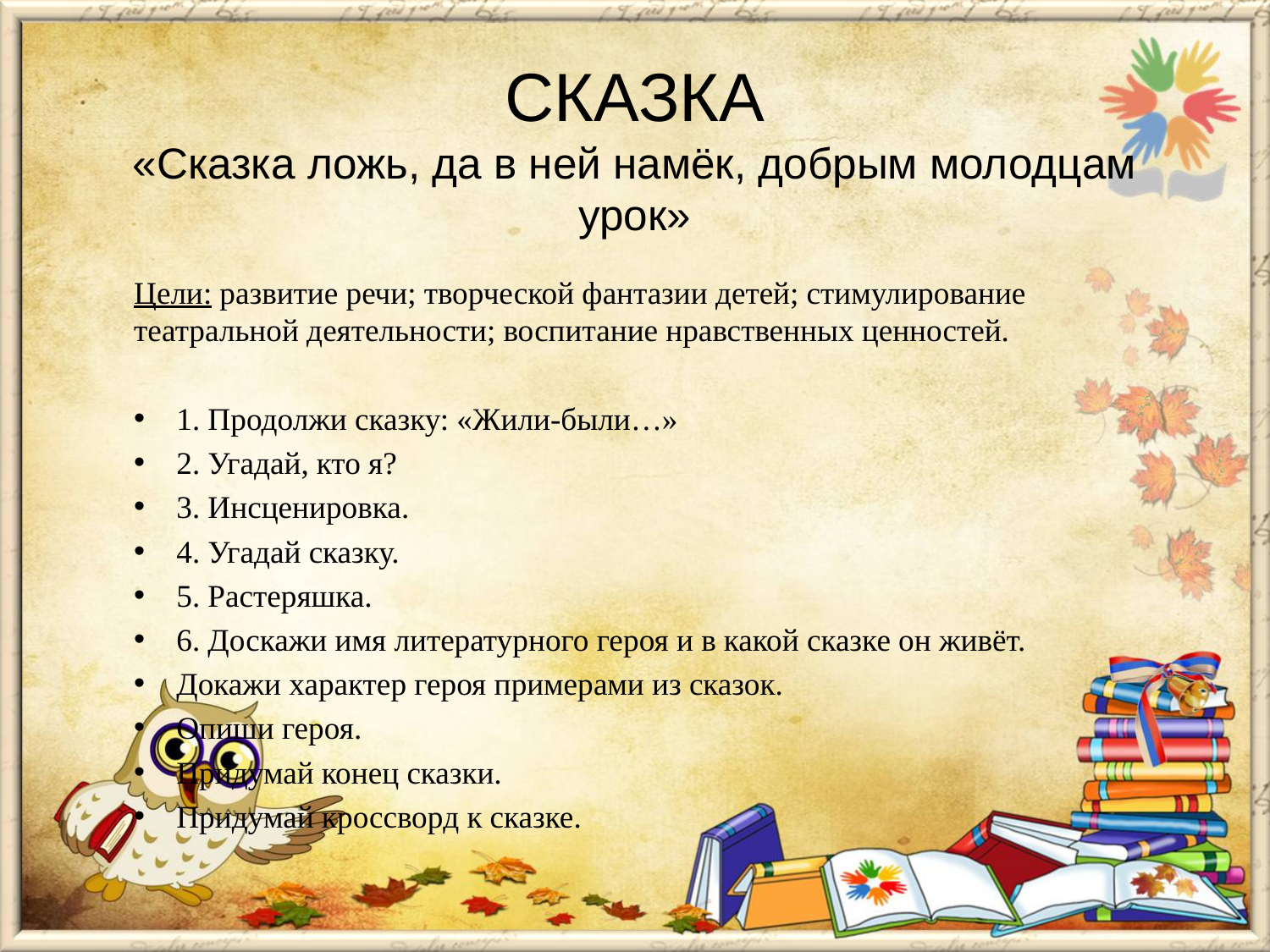

# СКАЗКА «Сказка ложь, да в ней намёк, добрым молодцам урок»
Цели: развитие речи; творческой фантазии детей; стимулирование театральной деятельности; воспитание нравственных ценностей.

1. Продолжи сказку: «Жили-были…»
2. Угадай, кто я?
3. Инсценировка.
4. Угадай сказку.
5. Растеряшка.
6. Доскажи имя литературного героя и в какой сказке он живёт.
Докажи характер героя примерами из сказок.
Опиши героя.
Придумай конец сказки.
Придумай кроссворд к сказке.